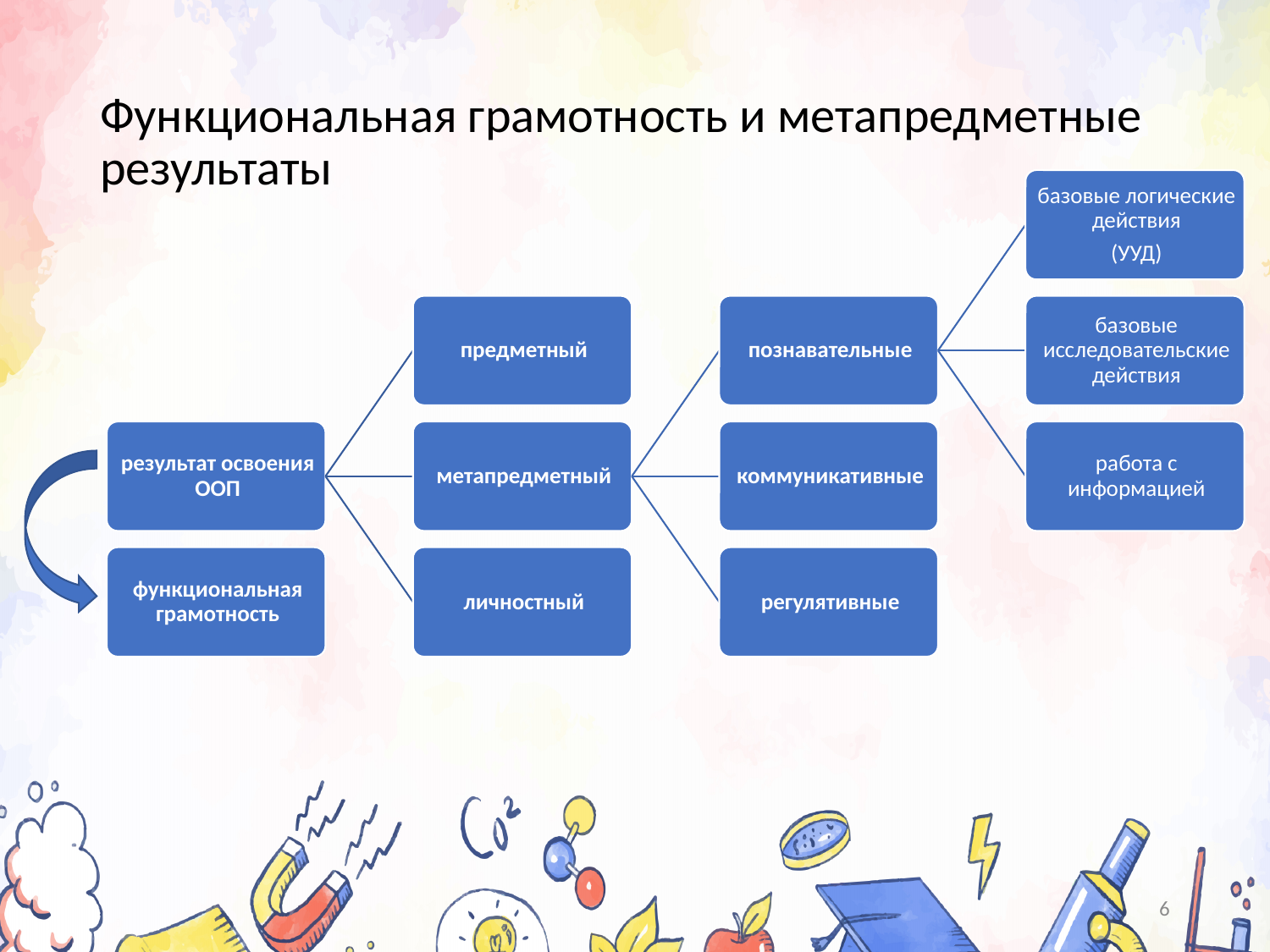

# Функциональная грамотность и метапредметные результаты
результат освоения ООП

предметный

метапредметный

познавательные

базовые логические действия
(УУД)

базовые исследовательские действия

работа с информацией

коммуникативные

регулятивные

личностный
функциональная грамотность

6